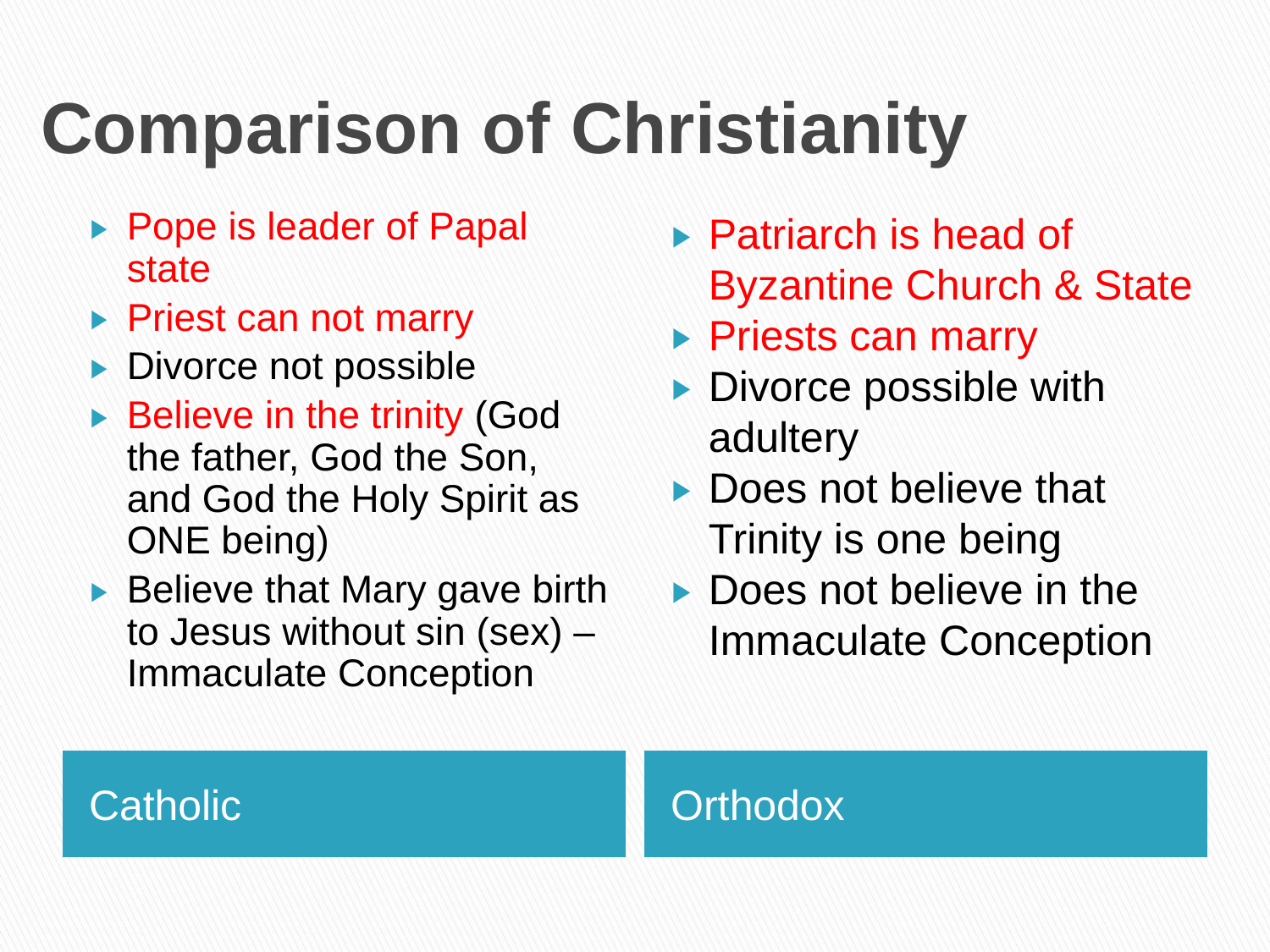

# Comparison of Christianity
Pope is leader of Papal state
Priest can not marry
Divorce not possible
Believe in the trinity (God the father, God the Son, and God the Holy Spirit as ONE being)
Believe that Mary gave birth to Jesus without sin (sex) – Immaculate Conception
Patriarch is head of Byzantine Church & State
Priests can marry
Divorce possible with adultery
Does not believe that Trinity is one being
Does not believe in the Immaculate Conception
Catholic
Orthodox